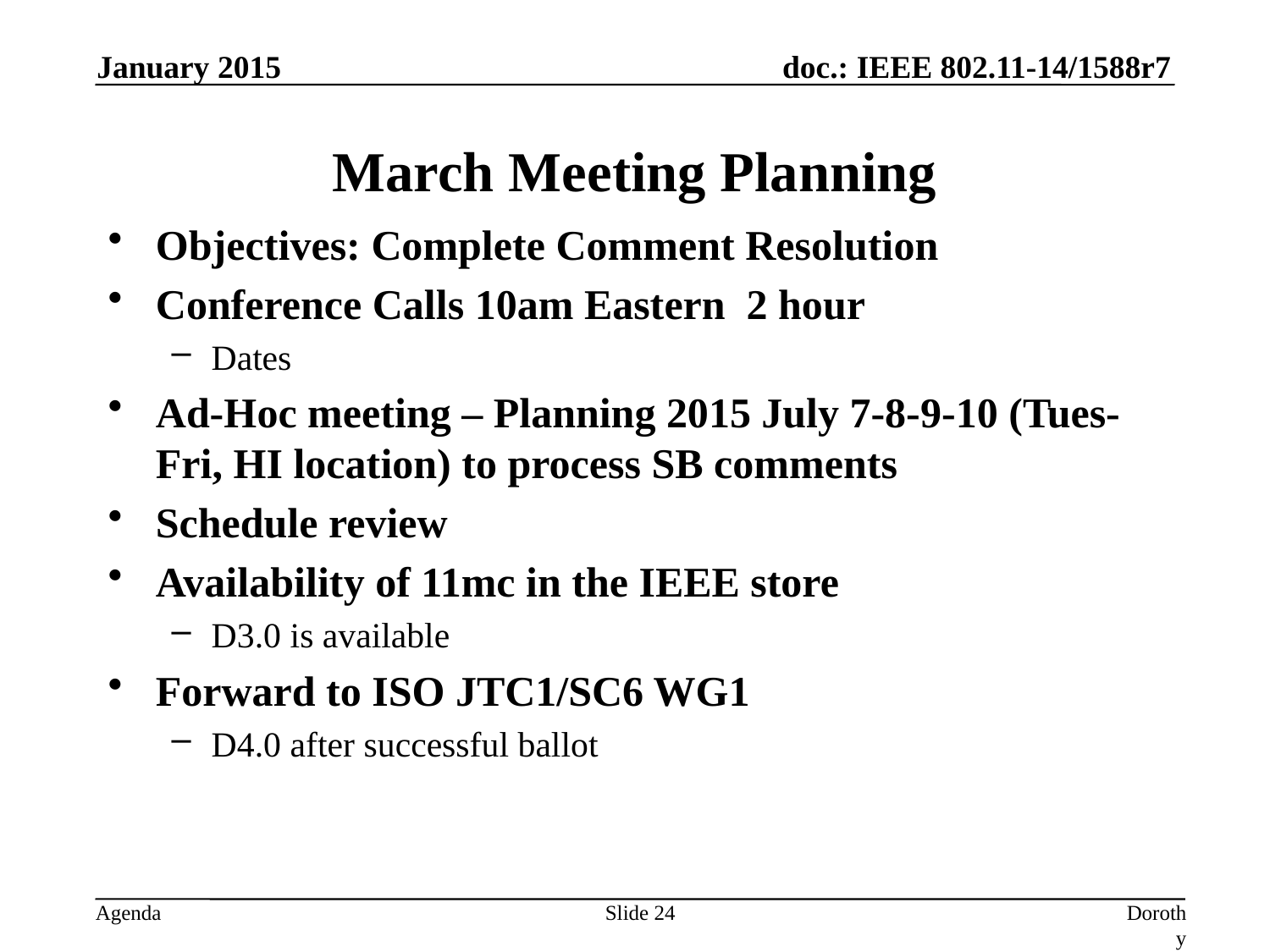

January 2015
# March Meeting Planning
Objectives: Complete Comment Resolution
Conference Calls 10am Eastern  2 hour
Dates
Ad-Hoc meeting – Planning 2015 July 7-8-9-10 (Tues-Fri, HI location) to process SB comments
Schedule review
Availability of 11mc in the IEEE store
D3.0 is available
Forward to ISO JTC1/SC6 WG1
D4.0 after successful ballot
Slide 24
Dorothy Stanley, Aruba Networks